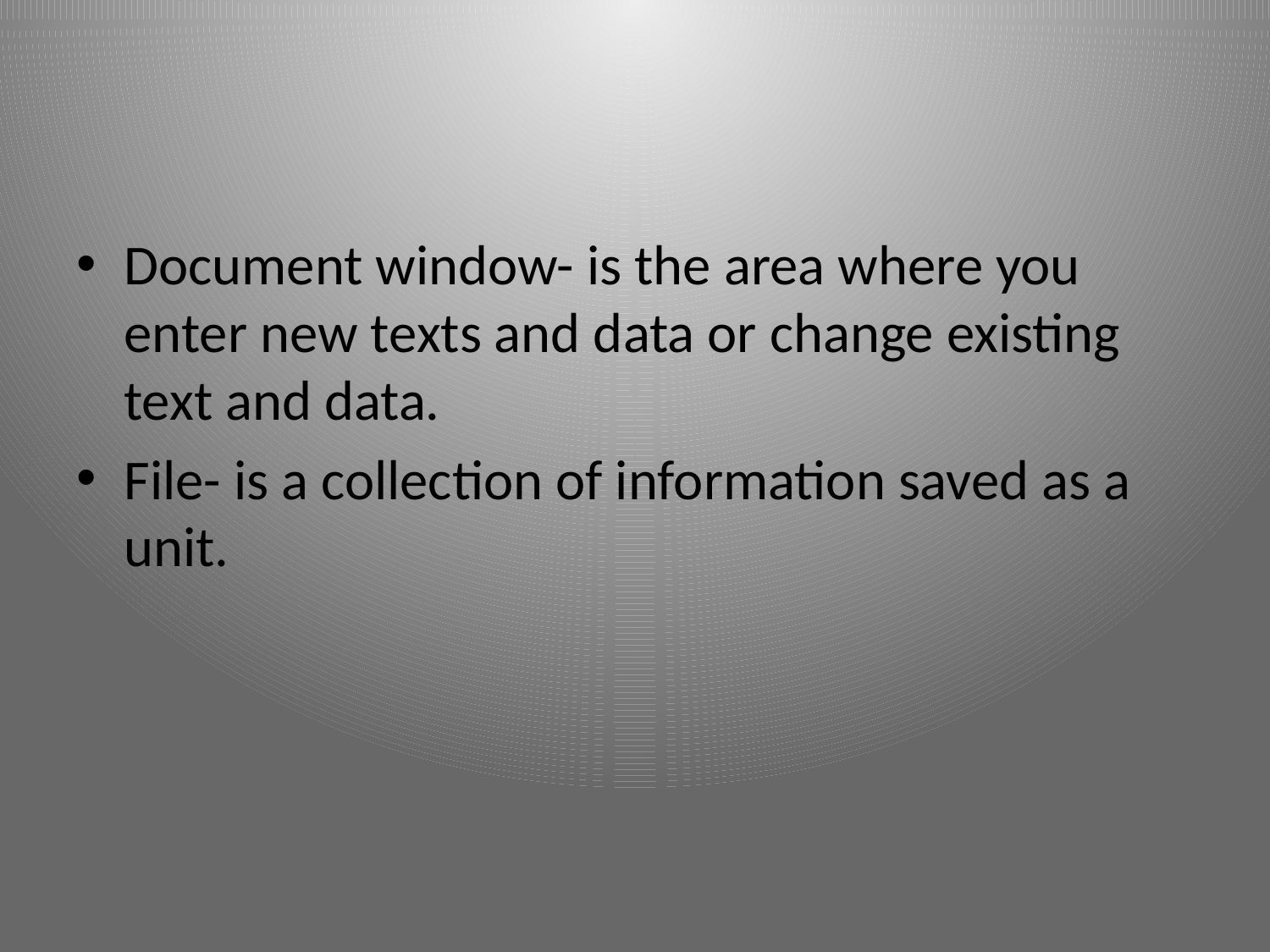

Document window- is the area where you enter new texts and data or change existing text and data.
File- is a collection of information saved as a unit.